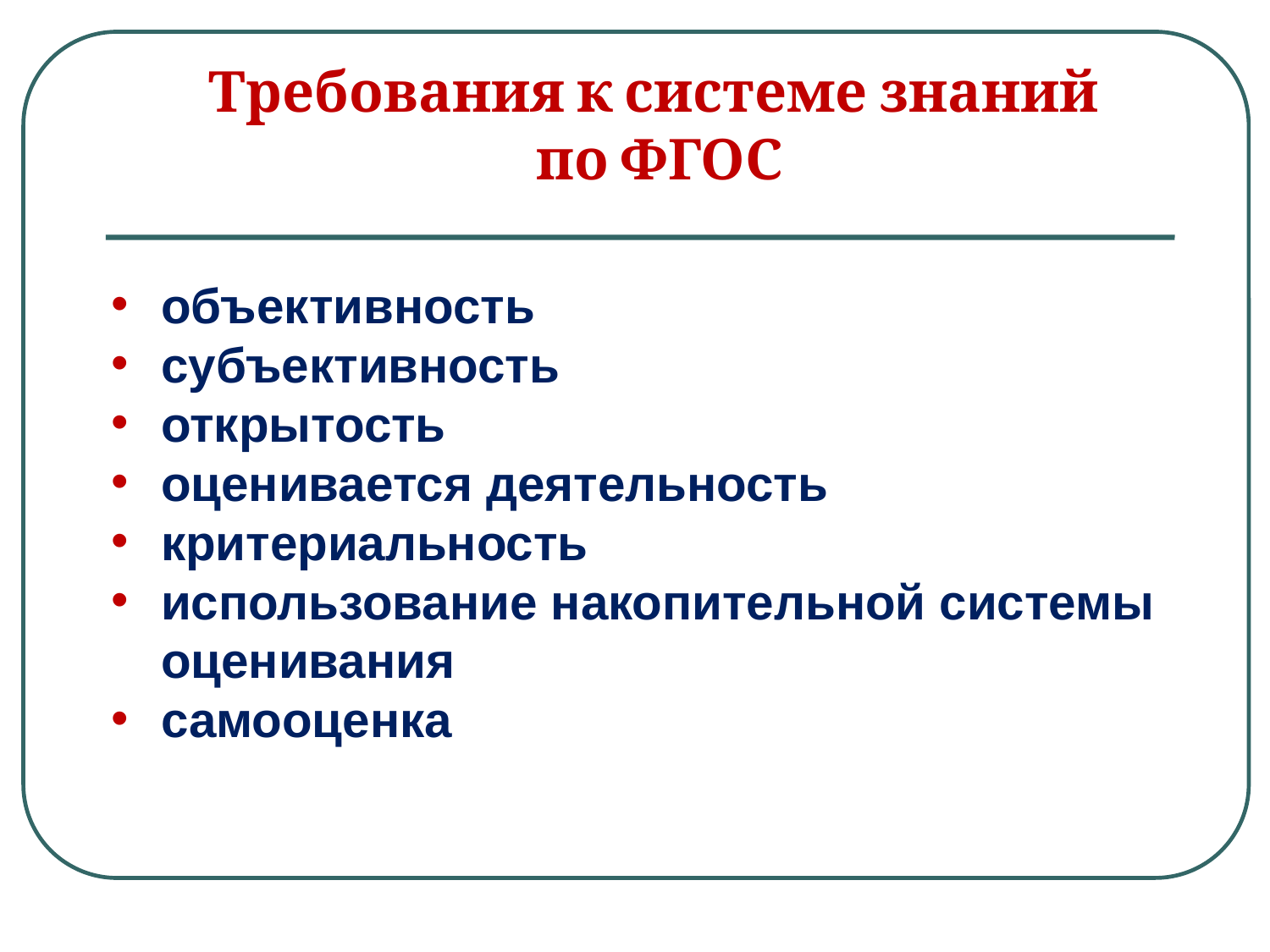

Требования к системе знаний
по ФГОС
объективность
субъективность
открытость
оценивается деятельность
критериальность
использование накопительной системы оценивания
самооценка